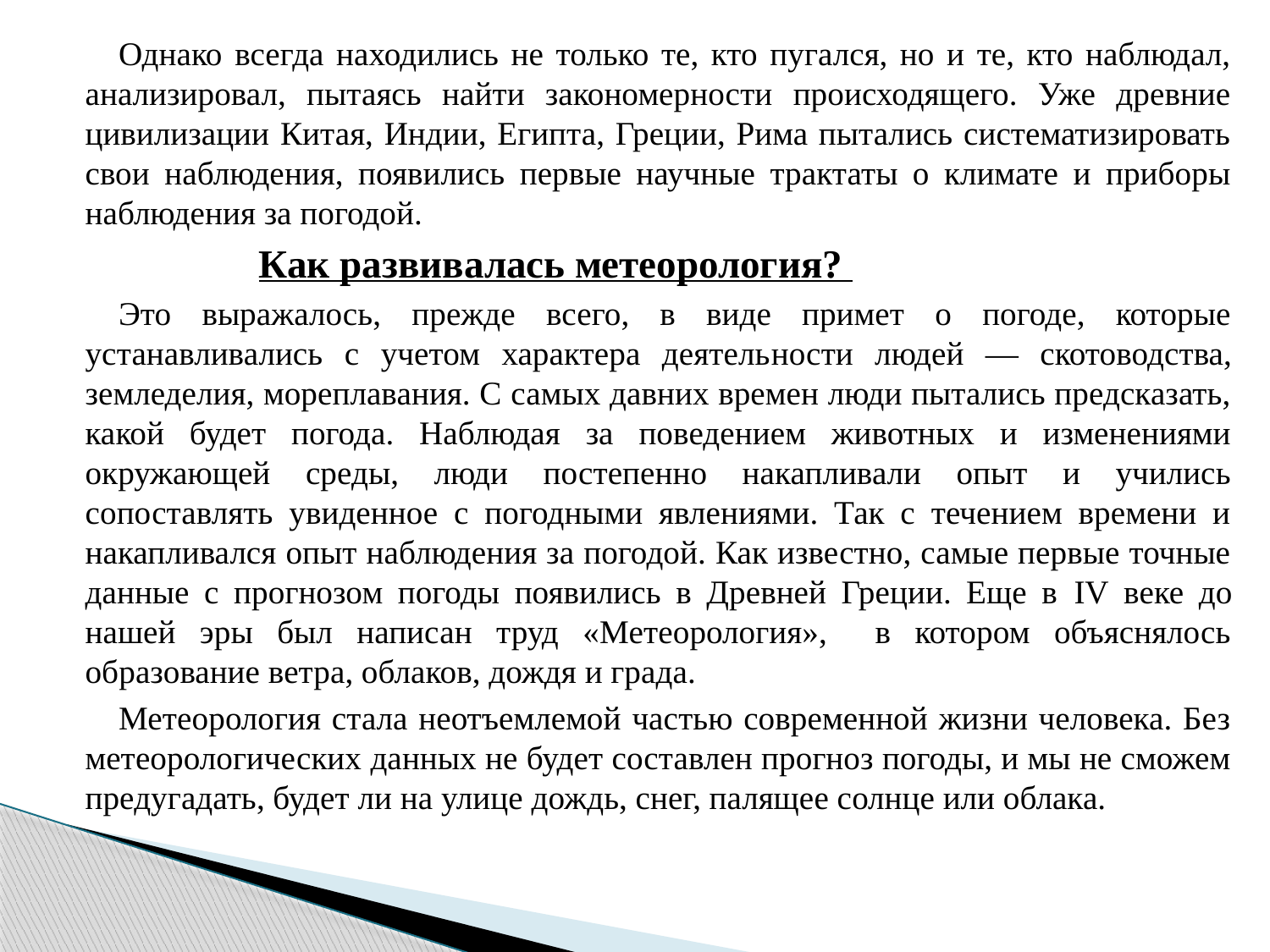

Однако всегда находились не только те, кто пугался, но и те, кто наблюдал, анализировал, пытаясь найти закономерности происходящего. Уже древние цивилизации Китая, Индии, Египта, Греции, Рима пытались систематизировать свои наблюдения, появились первые научные трактаты о климате и приборы наблюдения за погодой.
                 Как развивалась метеорология?
Это выражалось, прежде всего, в виде примет о погоде, которые устанавливались с учетом характера деятель­ности людей — скотоводства, земледелия, мореплавания. С самых давних времен люди пытались предсказать, какой будет погода. Наблюдая за поведением животных и изменениями окружающей среды, люди постепенно накапливали опыт и учились сопоставлять увиденное с погодными явлениями. Так с течением времени и накапливался опыт наблюдения за погодой. Как известно, самые первые точные данные с прогнозом погоды появились в Древней Греции. Еще в IV веке до нашей эры был написан труд «Метеорология»,  в котором объяснялось образование ветра, облаков, дождя и града.
Метеорология стала неотъемлемой частью современной жизни человека. Без метеорологических данных не будет составлен прогноз погоды, и мы не сможем предугадать, будет ли на улице дождь, снег, палящее солнце или облака.